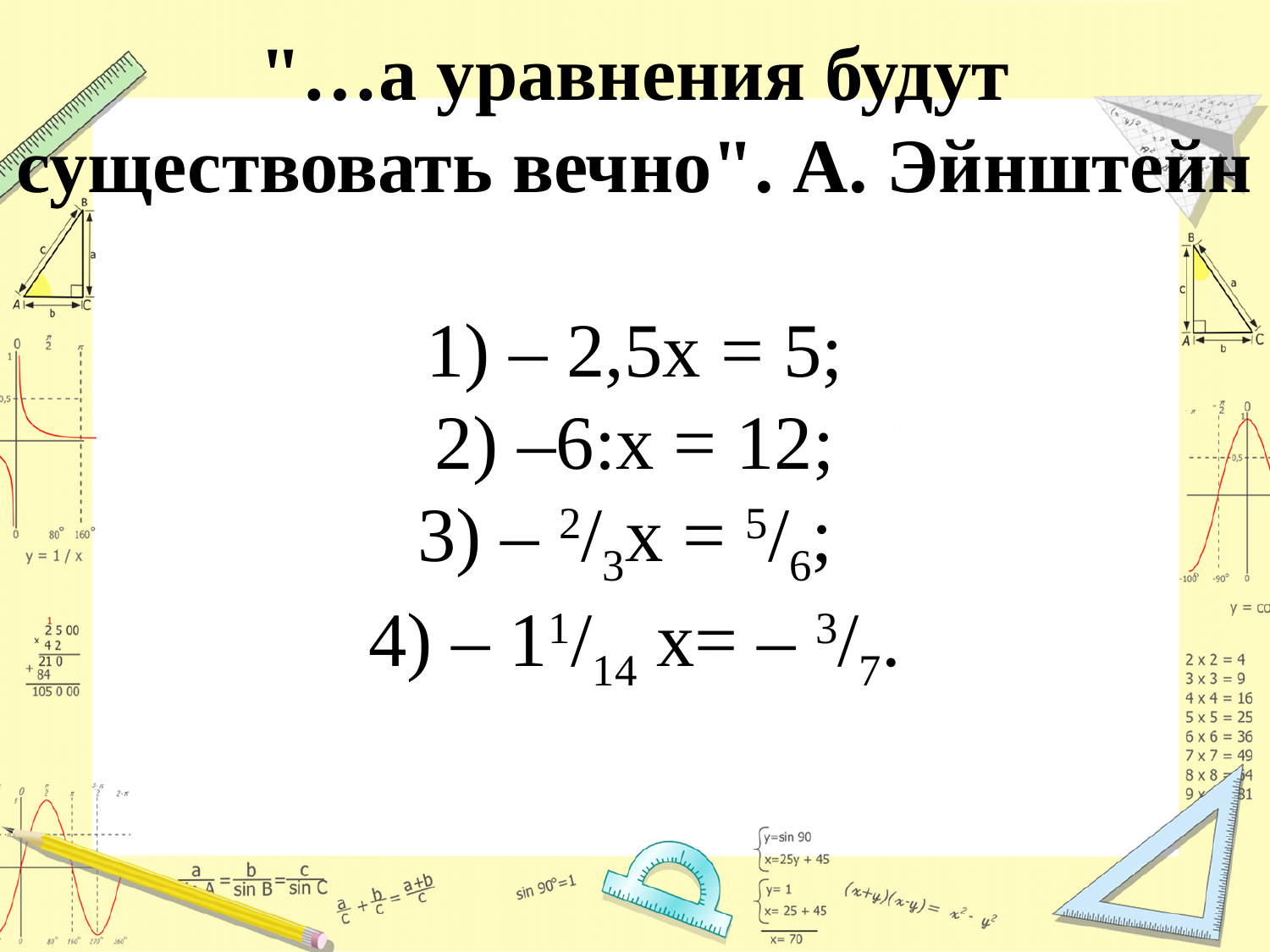

# "…а уравнения будут существовать вечно". А. Эйнштейн 1) – 2,5x = 5; 2) –6:x = 12; 3) – 2/3x = 5/6;  4) – 11/14 х= – 3/7.